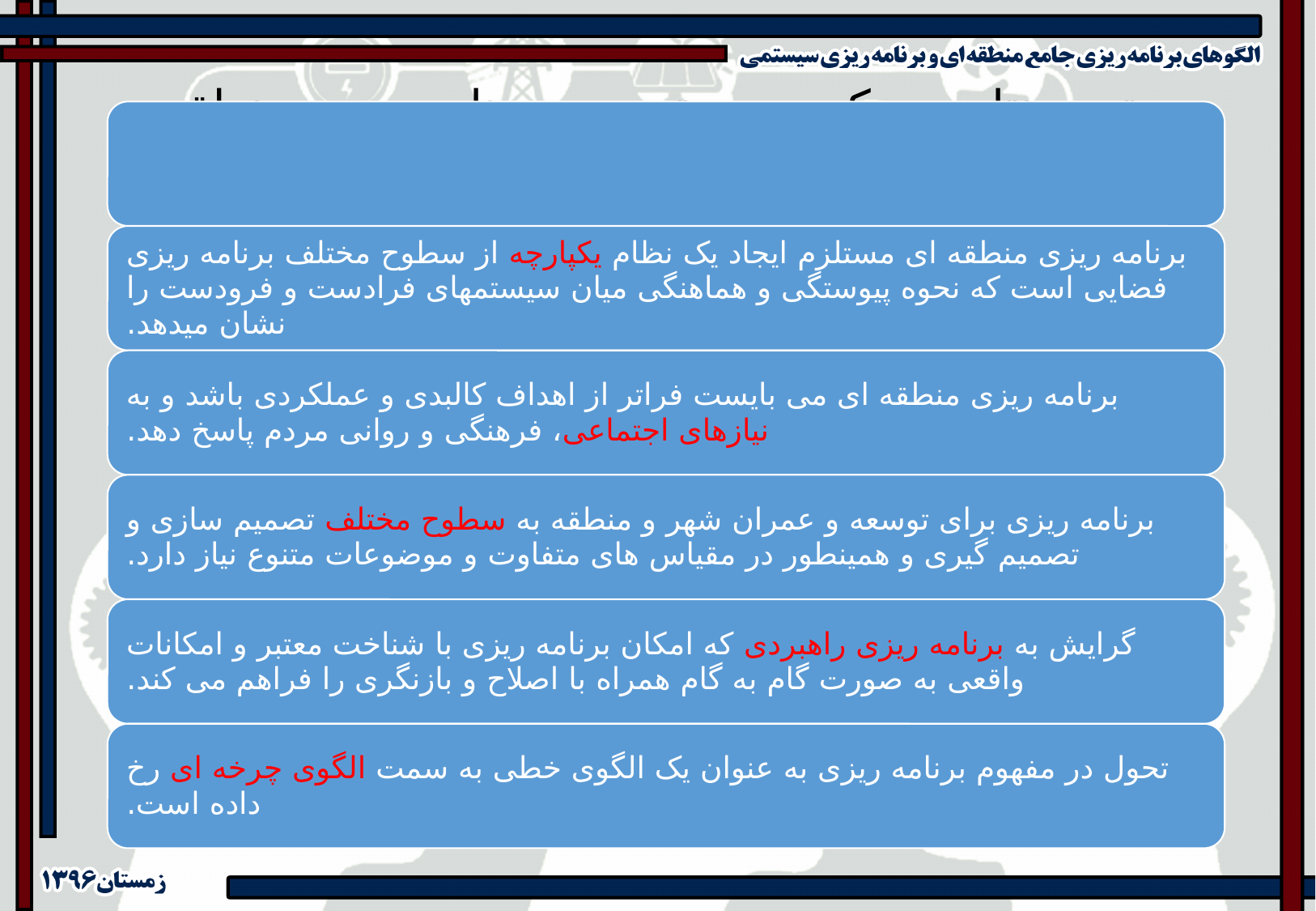

مهمترین نتایج رویکرد سیستمی در برنامه ریزی منطقه ای

برنامه ریزی منطقه ای مستلزم ایجاد یک نظام یکپارچه از سطوح مختلف برنامه ریزی فضایی است که نحوه پیوستگی و هماهنگی میان سیستمهای فرادست و فرودست را نشان میدهد.
برنامه ریزی منطقه ای می بایست فراتر از اهداف کالبدی و عملکردی باشد و به نیازهای اجتماعی، فرهنگی و روانی مردم پاسخ دهد.
برنامه ریزی برای توسعه و عمران شهر و منطقه به سطوح مختلف تصمیم سازی و تصمیم گیری و همینطور در مقیاس های متفاوت و موضوعات متنوع نیاز دارد.
تحول در مفهوم برنامه ریزی به عنوان یک الگوی خطی به سمت الگوی چرخه ای رخ داده است.